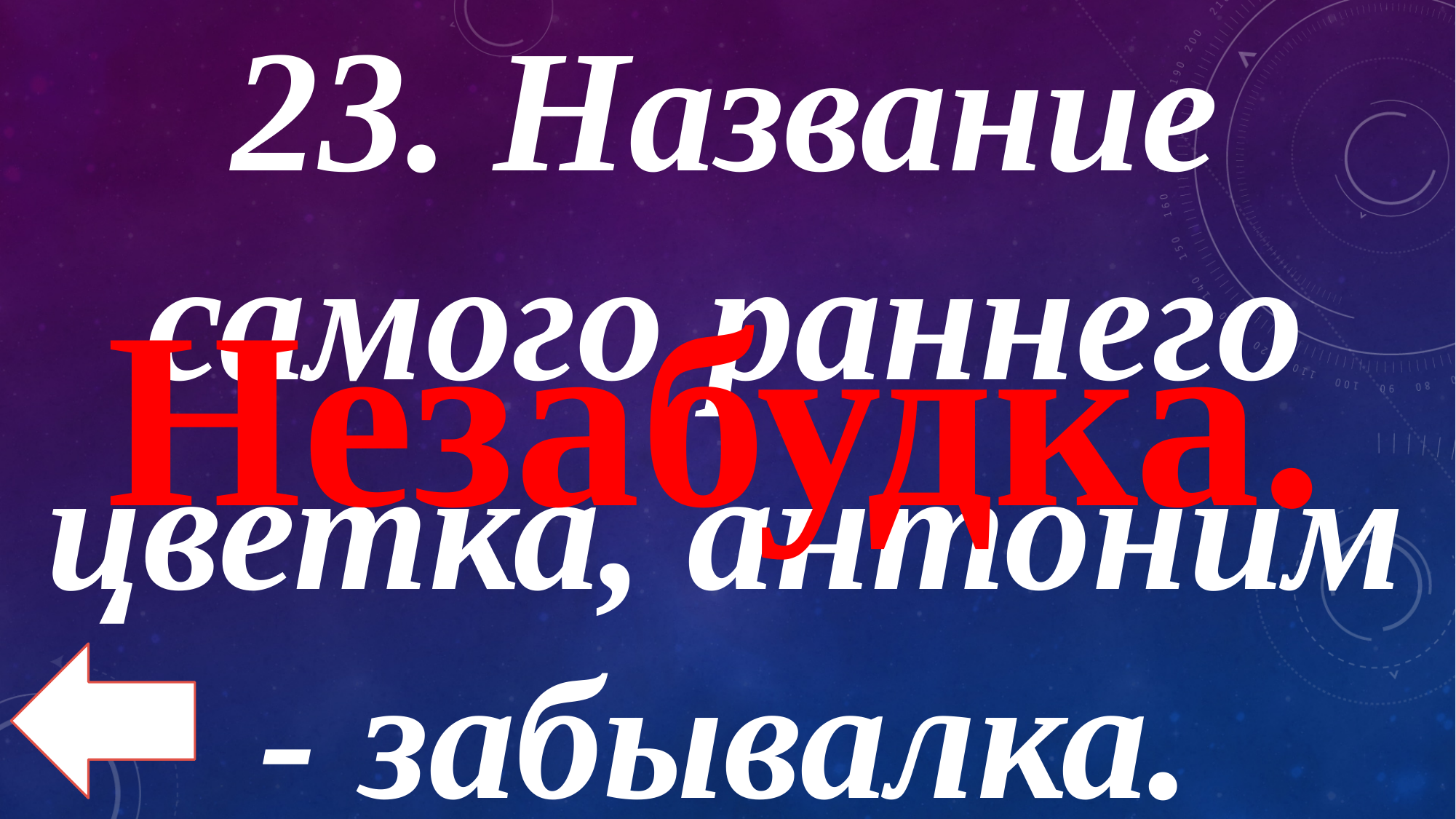

23. Название самого раннего цветка, антоним - забывалка.
Незабудка.